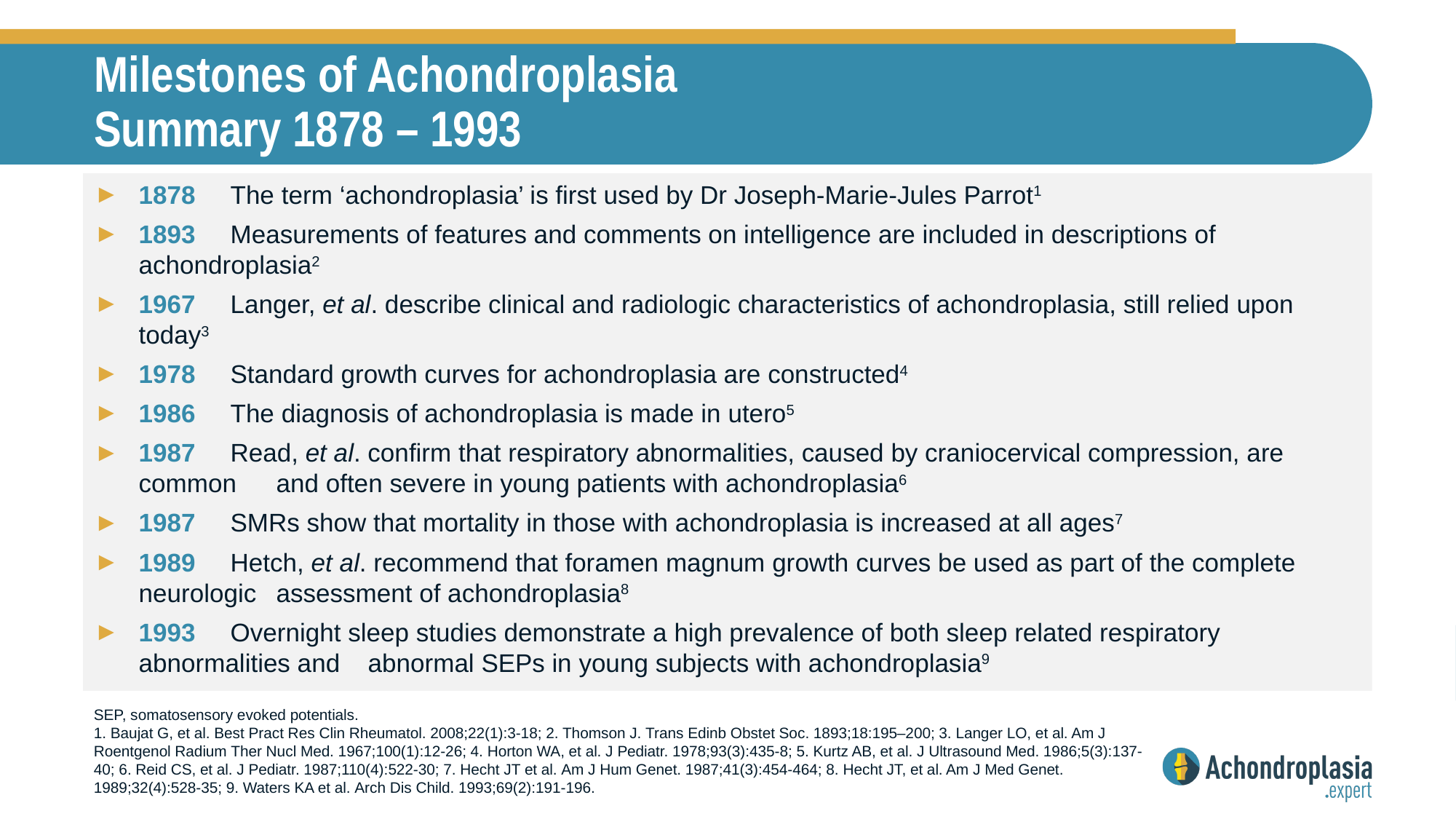

# Milestones of Achondroplasia Summary 1878 – 1993
1878 	The term ‘achondroplasia’ is first used by Dr Joseph-Marie-Jules Parrot1
1893	Measurements of features and comments on intelligence are included in descriptions of achondroplasia2
1967	Langer, et al. describe clinical and radiologic characteristics of achondroplasia, still relied upon today3
1978	Standard growth curves for achondroplasia are constructed4
1986 	The diagnosis of achondroplasia is made in utero5
1987	Read, et al. confirm that respiratory abnormalities, caused by craniocervical compression, are common 	and often severe in young patients with achondroplasia6
1987	SMRs show that mortality in those with achondroplasia is increased at all ages7
1989 	Hetch, et al. recommend that foramen magnum growth curves be used as part of the complete neurologic 	assessment of achondroplasia8
1993 	Overnight sleep studies demonstrate a high prevalence of both sleep related respiratory abnormalities and 	abnormal SEPs in young subjects with achondroplasia9

SEP, somatosensory evoked potentials.
1. Baujat G, et al. Best Pract Res Clin Rheumatol. 2008;22(1):3-18; 2. Thomson J. Trans Edinb Obstet Soc. 1893;18:195–200; 3. Langer LO, et al. Am J Roentgenol Radium Ther Nucl Med. 1967;100(1):12-26; 4. Horton WA, et al. J Pediatr. 1978;93(3):435-8; 5. Kurtz AB, et al. J Ultrasound Med. 1986;5(3):137-40; 6. Reid CS, et al. J Pediatr. 1987;110(4):522-30; 7. Hecht JT et al. Am J Hum Genet. 1987;41(3):454-464; 8. Hecht JT, et al. Am J Med Genet. 1989;32(4):528-35; 9. Waters KA et al. Arch Dis Child. 1993;69(2):191-196.